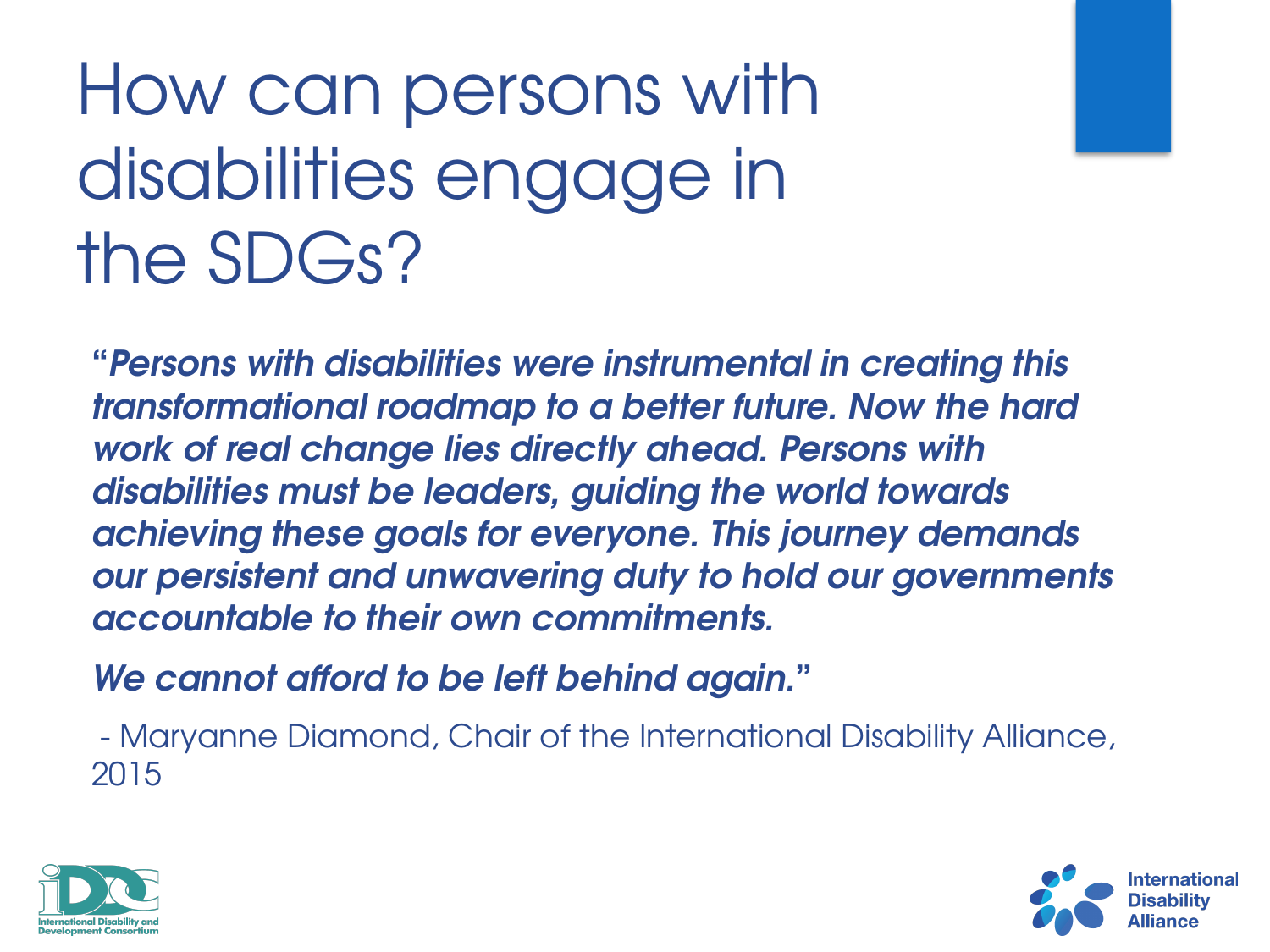

# How can persons with disabilities engage in the SDGs?
“Persons with disabilities were instrumental in creating this transformational roadmap to a better future. Now the hard work of real change lies directly ahead. Persons with disabilities must be leaders, guiding the world towards achieving these goals for everyone. This journey demands our persistent and unwavering duty to hold our governments accountable to their own commitments.
We cannot afford to be left behind again.”
 - Maryanne Diamond, Chair of the International Disability Alliance, 2015